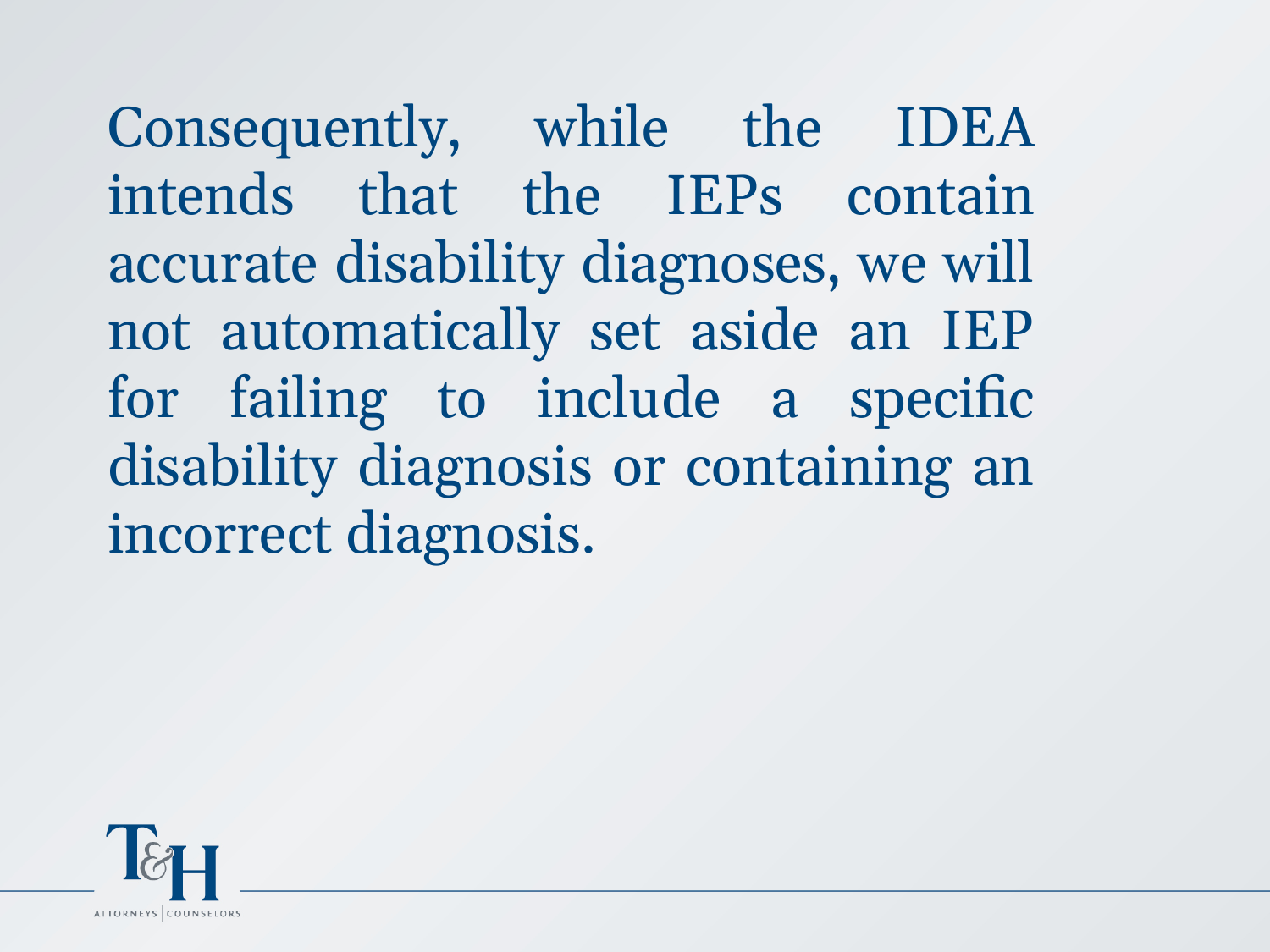

Consequently, while the IDEA intends that the IEPs contain accurate disability diagnoses, we will not automatically set aside an IEP for failing to include a specific disability diagnosis or containing an incorrect diagnosis.